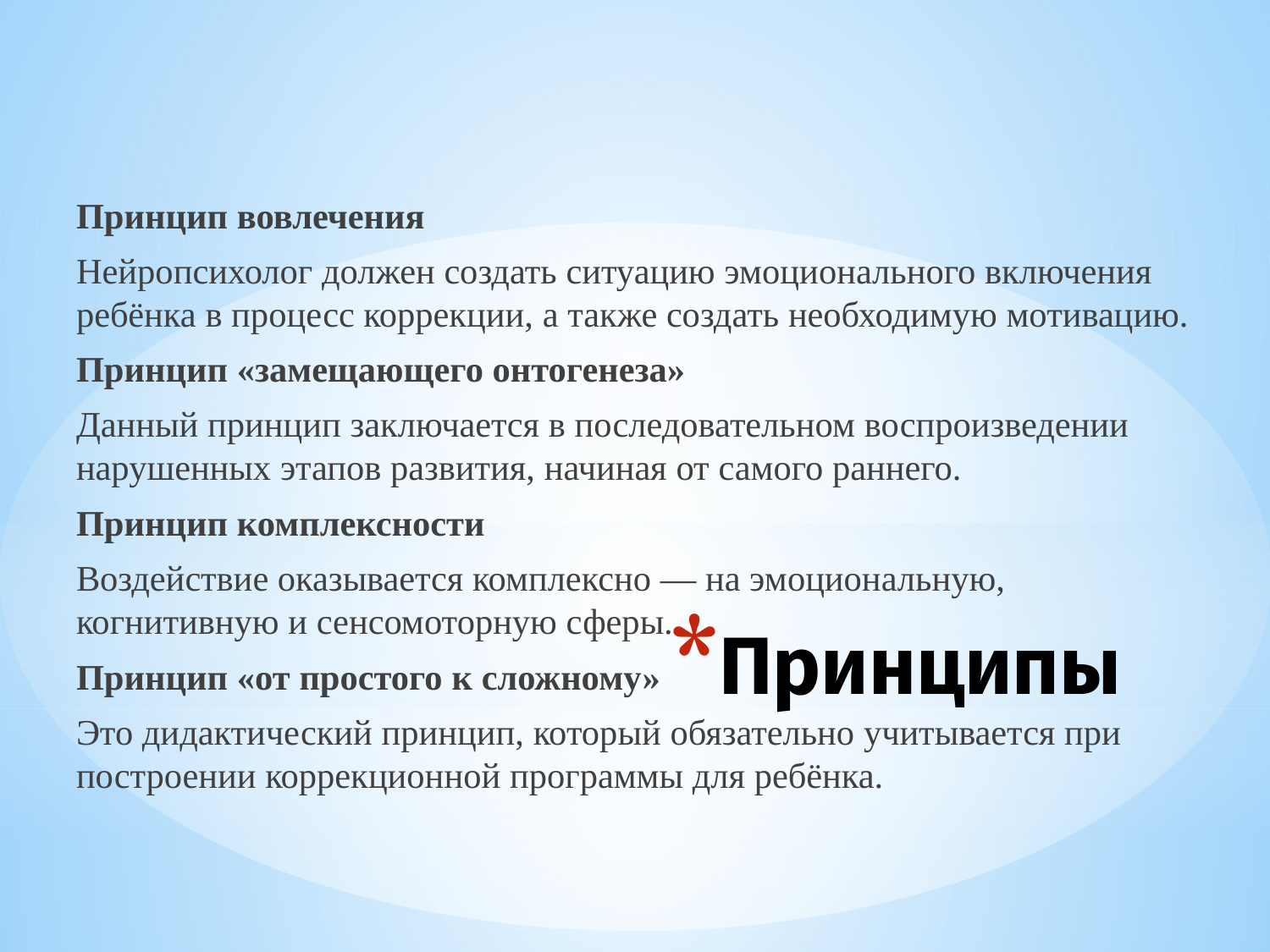

Принцип вовлечения
Нейропсихолог должен создать ситуацию эмоционального включения ребёнка в процесс коррекции, а также создать необходимую мотивацию.
Принцип «замещающего онтогенеза»
Данный принцип заключается в последовательном воспроизведении нарушенных этапов развития, начиная от самого раннего.
Принцип комплексности
Воздействие оказывается комплексно — на эмоциональную, когнитивную и сенсомоторную сферы.
Принцип «от простого к сложному»
Это дидактический принцип, который обязательно учитывается при построении коррекционной программы для ребёнка.

# Принципы